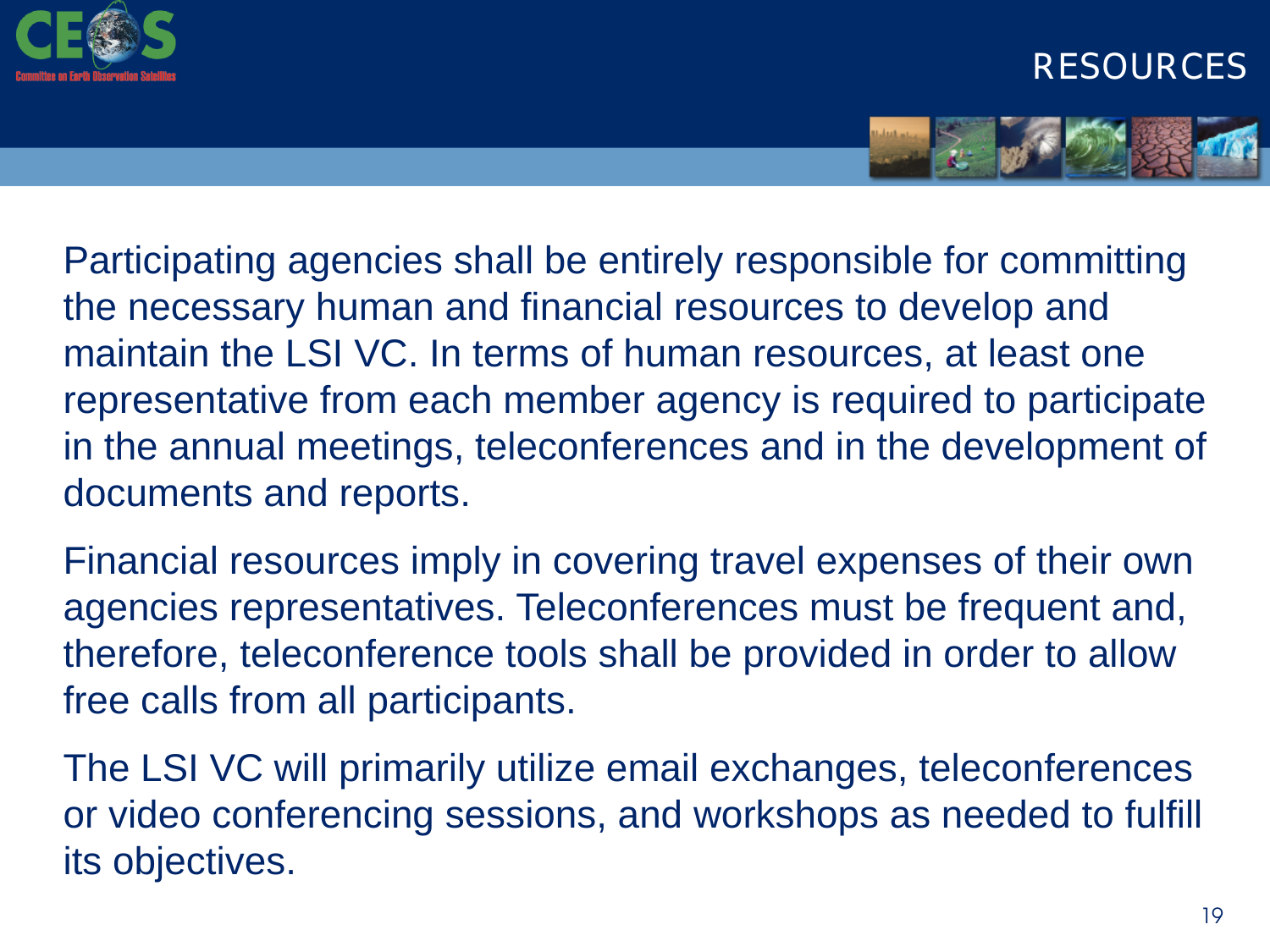

Resources
Participating agencies shall be entirely responsible for committing the necessary human and financial resources to develop and maintain the LSI VC. In terms of human resources, at least one representative from each member agency is required to participate in the annual meetings, teleconferences and in the development of documents and reports.
Financial resources imply in covering travel expenses of their own agencies representatives. Teleconferences must be frequent and, therefore, teleconference tools shall be provided in order to allow free calls from all participants.
The LSI VC will primarily utilize email exchanges, teleconferences or video conferencing sessions, and workshops as needed to fulfill its objectives.
19